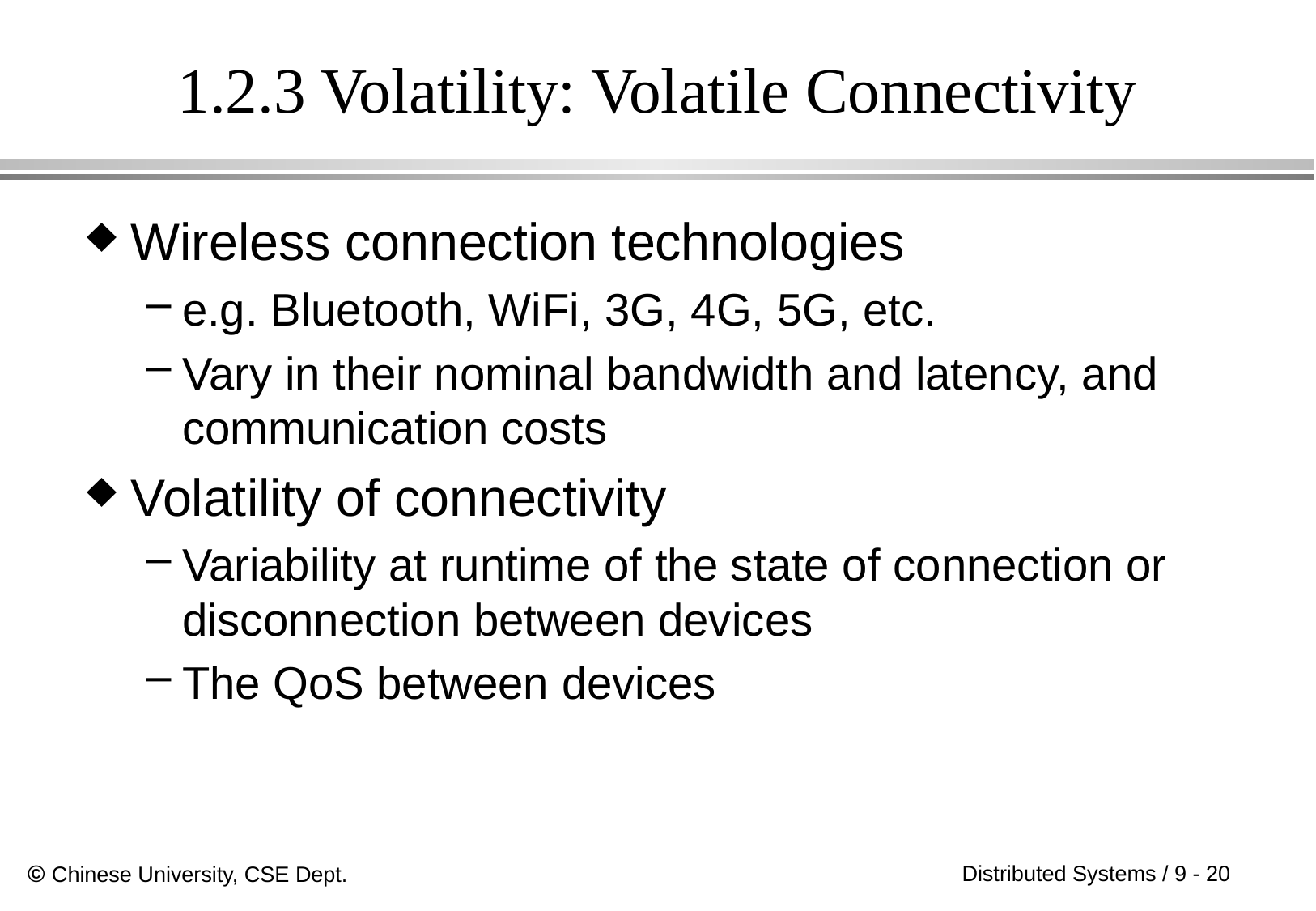

# 1.2.3 Volatility: Volatile Connectivity
Wireless connection technologies
e.g. Bluetooth, WiFi, 3G, 4G, 5G, etc.
Vary in their nominal bandwidth and latency, and communication costs
Volatility of connectivity
Variability at runtime of the state of connection or disconnection between devices
The QoS between devices